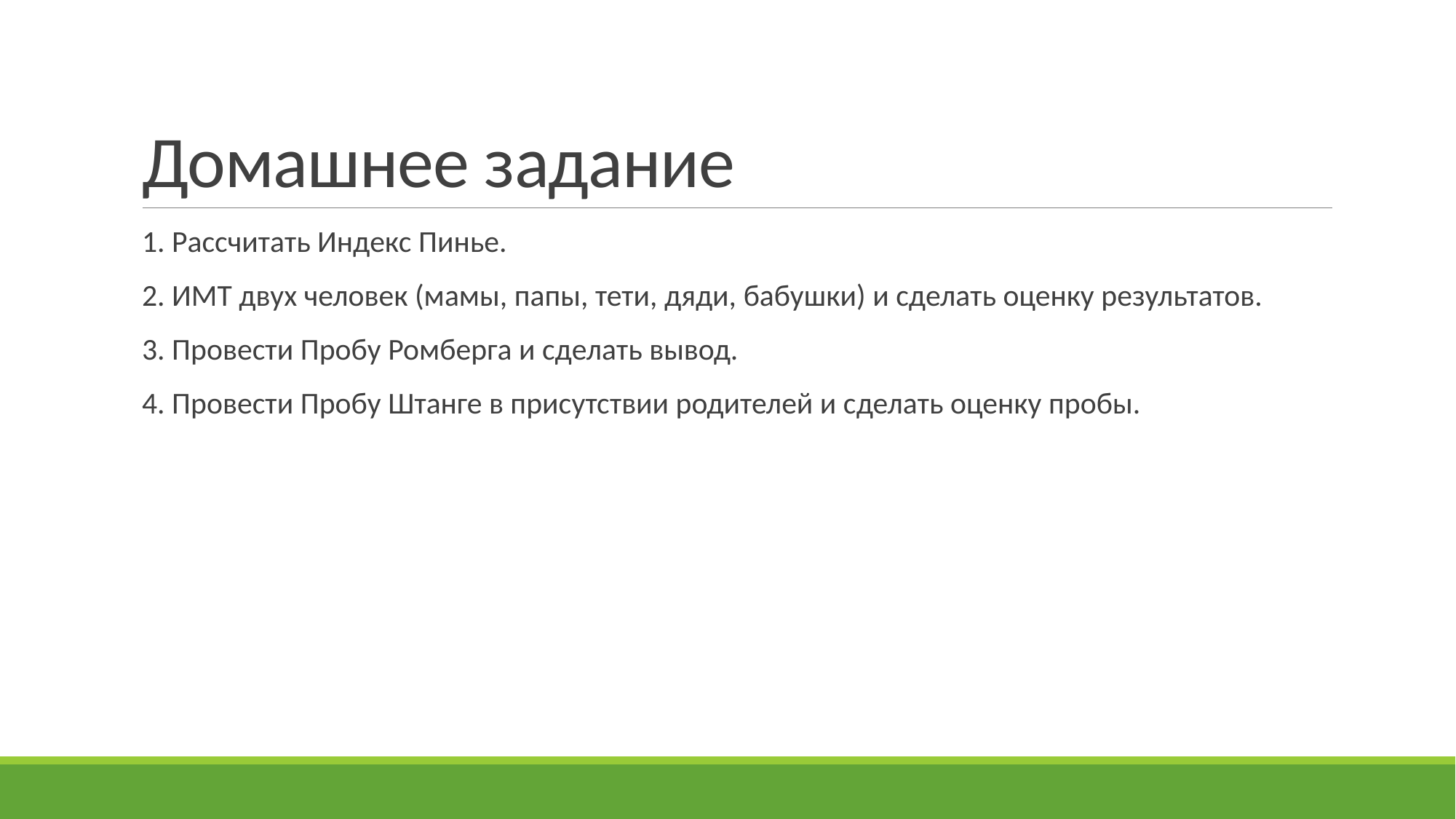

# Домашнее задание
1. Рассчитать Индекс Пинье.
2. ИМТ двух человек (мамы, папы, тети, дяди, бабушки) и сделать оценку результатов.
3. Провести Пробу Ромберга и сделать вывод.
4. Провести Пробу Штанге в присутствии родителей и сделать оценку пробы.